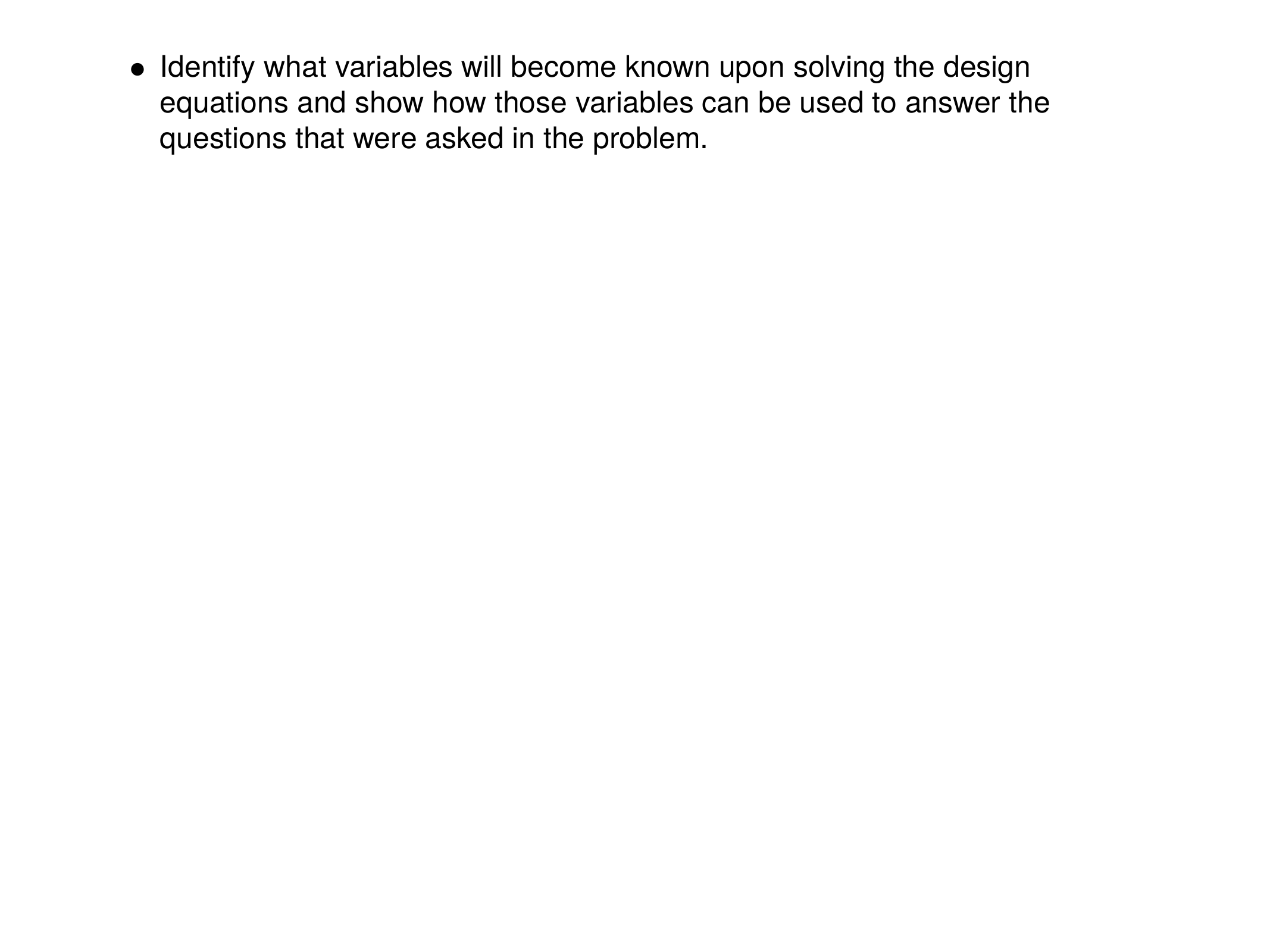

Identify what variables will become known upon solving the design equations and show how those variables can be used to answer the questions that were asked in the problem.